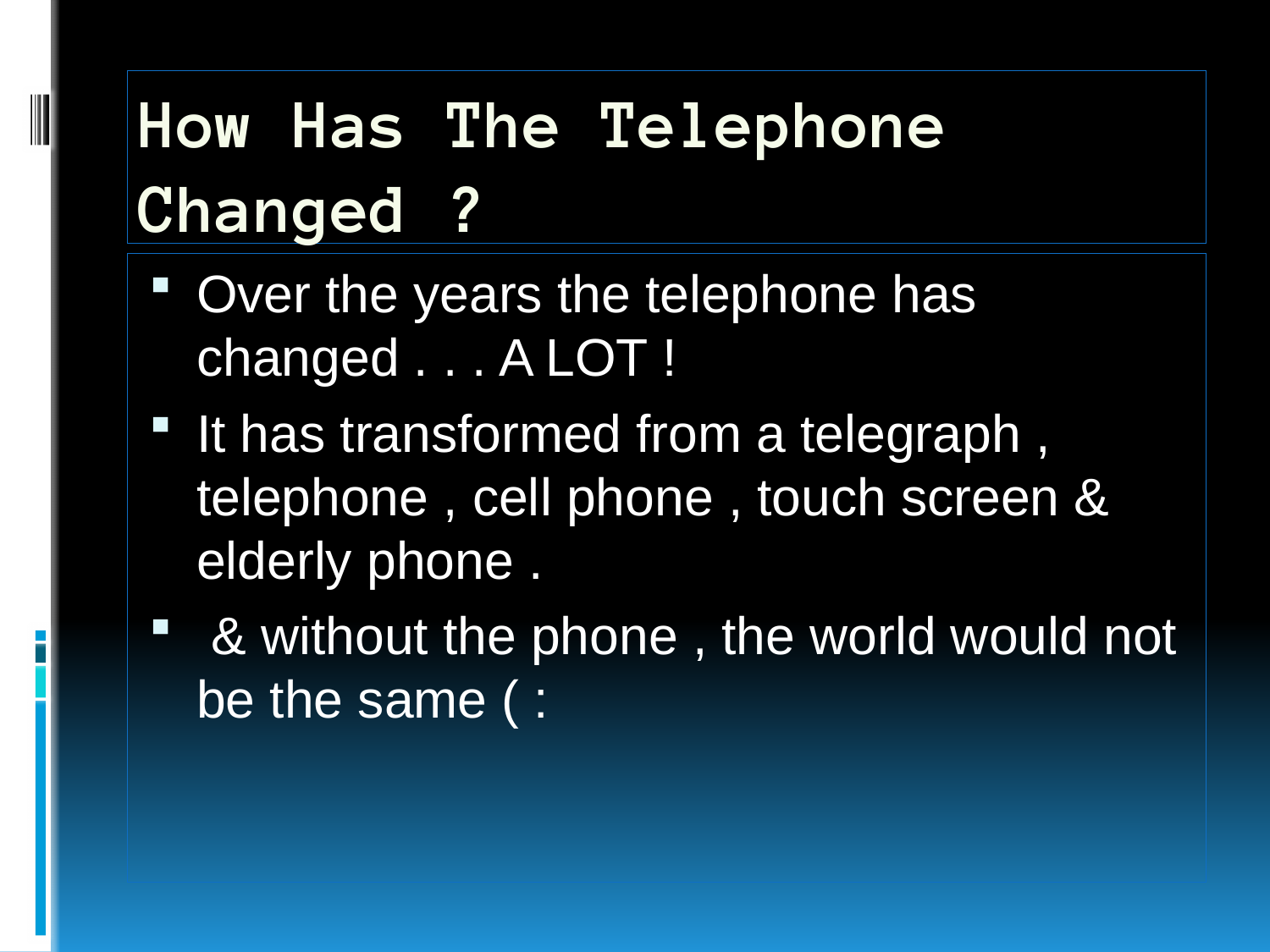

# How Has The Telephone Changed ?
Over the years the telephone has changed . . . A LOT !
It has transformed from a telegraph , telephone , cell phone , touch screen & elderly phone .
 & without the phone , the world would not be the same ( :